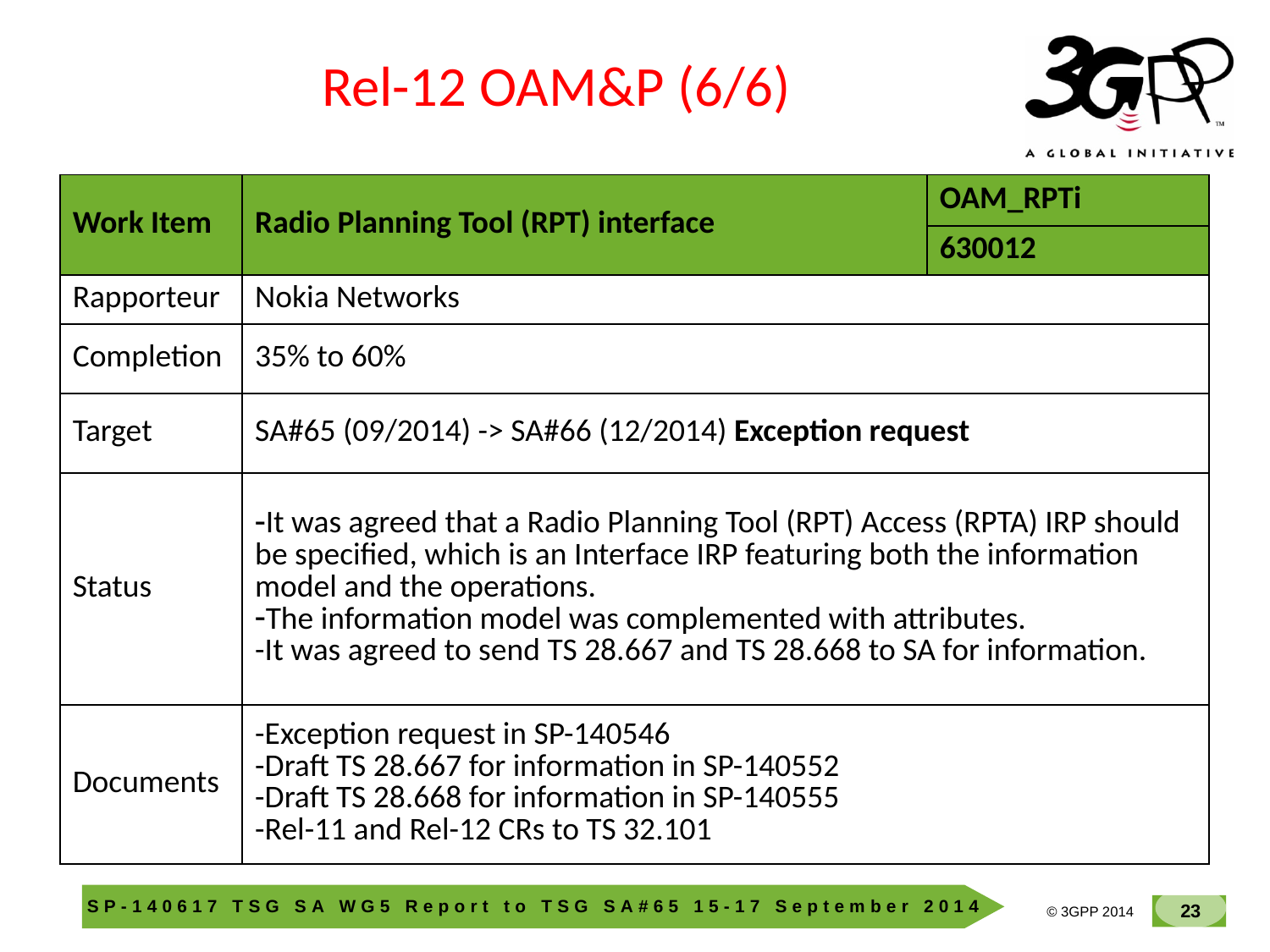

Rel-12 OAM&P (6/6)
| Work Item | Radio Planning Tool (RPT) interface | OAM\_RPTi |
| --- | --- | --- |
|  |  | 630012 |
| Rapporteur | Nokia Networks |  |
| Completion | 35% to 60% |  |
| Target | SA#65 (09/2014) -> SA#66 (12/2014) Exception request |  |
| Status | It was agreed that a Radio Planning Tool (RPT) Access (RPTA) IRP should be specified, which is an Interface IRP featuring both the information model and the operations. The information model was complemented with attributes. -It was agreed to send TS 28.667 and TS 28.668 to SA for information. |  |
| Documents | -Exception request in SP-140546 -Draft TS 28.667 for information in SP-140552 -Draft TS 28.668 for information in SP-140555 -Rel-11 and Rel-12 CRs to TS 32.101 |  |